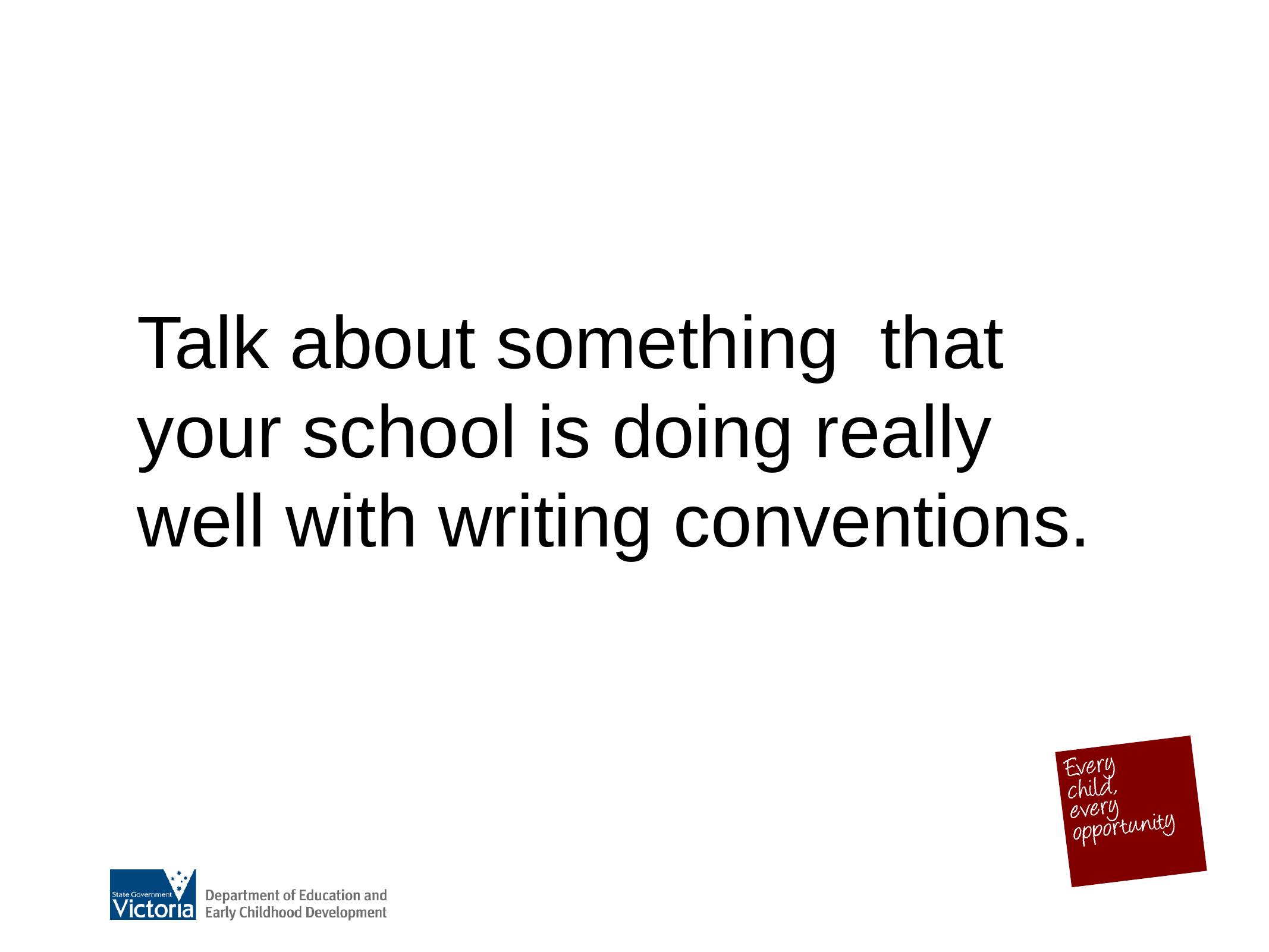

#

Talk about something  that your school is doing really well with writing conventions.